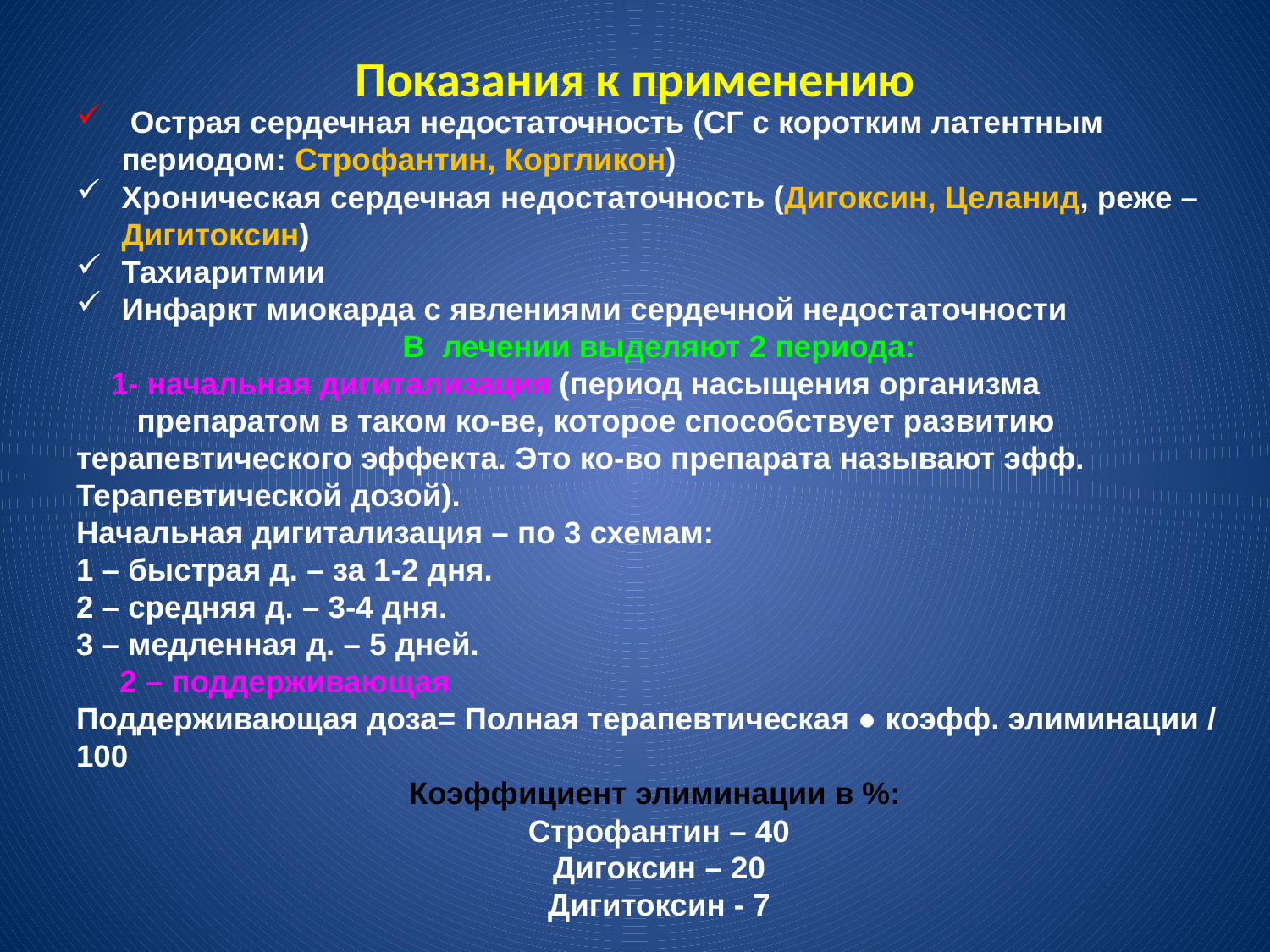

# Показания к применению
 Острая сердечная недостаточность (СГ с коротким латентным периодом: Строфантин, Коргликон)
Хроническая сердечная недостаточность (Дигоксин, Целанид, реже – Дигитоксин)
Тахиаритмии
Инфаркт миокарда с явлениями сердечной недостаточности
В  лечении выделяют 2 периода:
    1- начальная дигитализация (период насыщения организма
       препаратом в таком ко-ве, которое способствует развитию      терапевтического эффекта. Это ко-во препарата называют эфф. Терапевтической дозой).
Начальная дигитализация – по 3 схемам:
1 – быстрая д. – за 1-2 дня.
2 – средняя д. – 3-4 дня.
3 – медленная д. – 5 дней.
     2 – поддерживающая
Поддерживающая доза= Полная терапевтическая ● коэфф. элиминации / 100
Коэффициент элиминации в %:
Строфантин – 40
Дигоксин – 20
Дигитоксин - 7